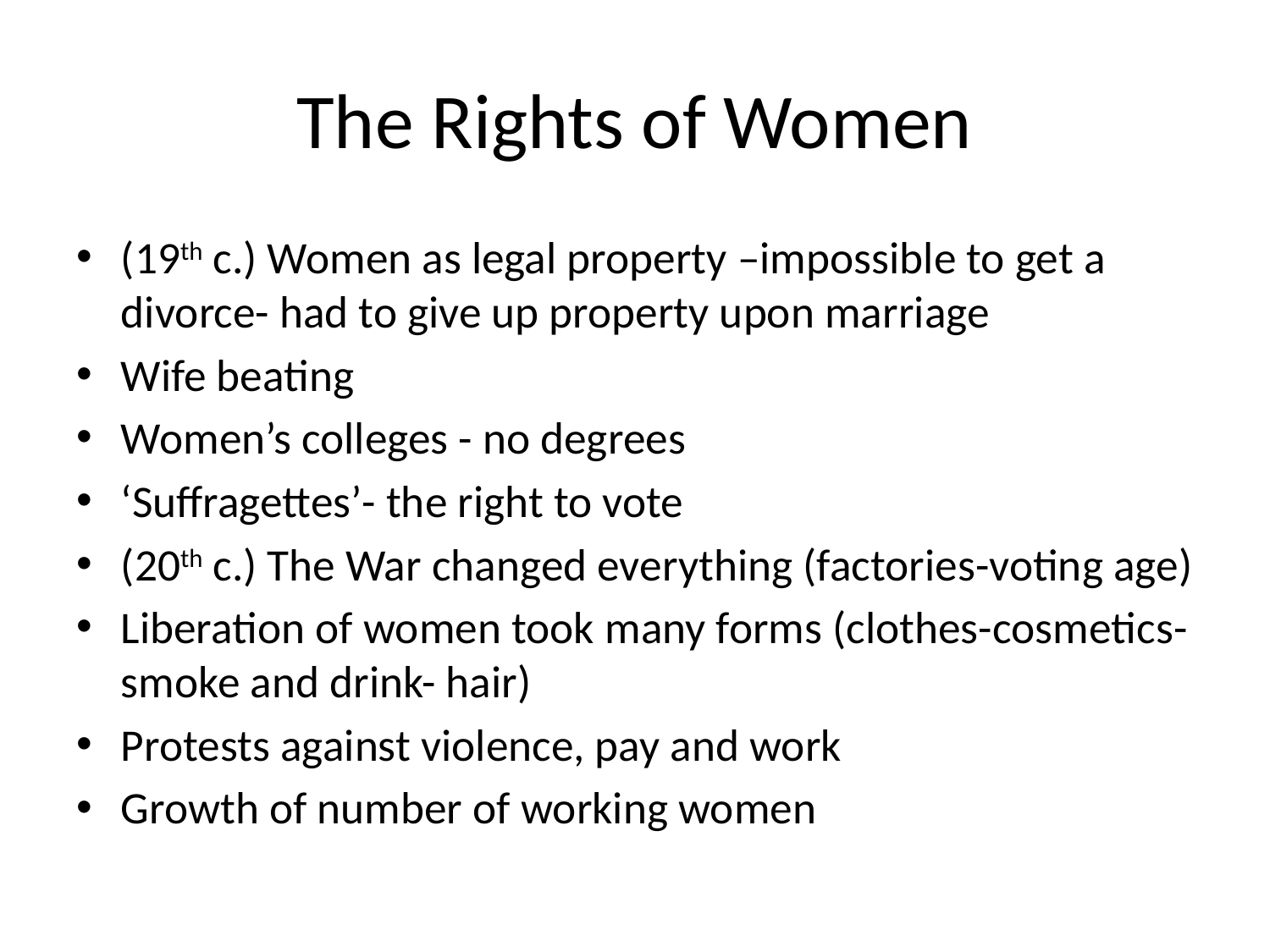

# The Rights of Women
(19th c.) Women as legal property –impossible to get a divorce- had to give up property upon marriage
Wife beating
Women’s colleges - no degrees
‘Suffragettes’- the right to vote
(20th c.) The War changed everything (factories-voting age)
Liberation of women took many forms (clothes-cosmetics- smoke and drink- hair)
Protests against violence, pay and work
Growth of number of working women